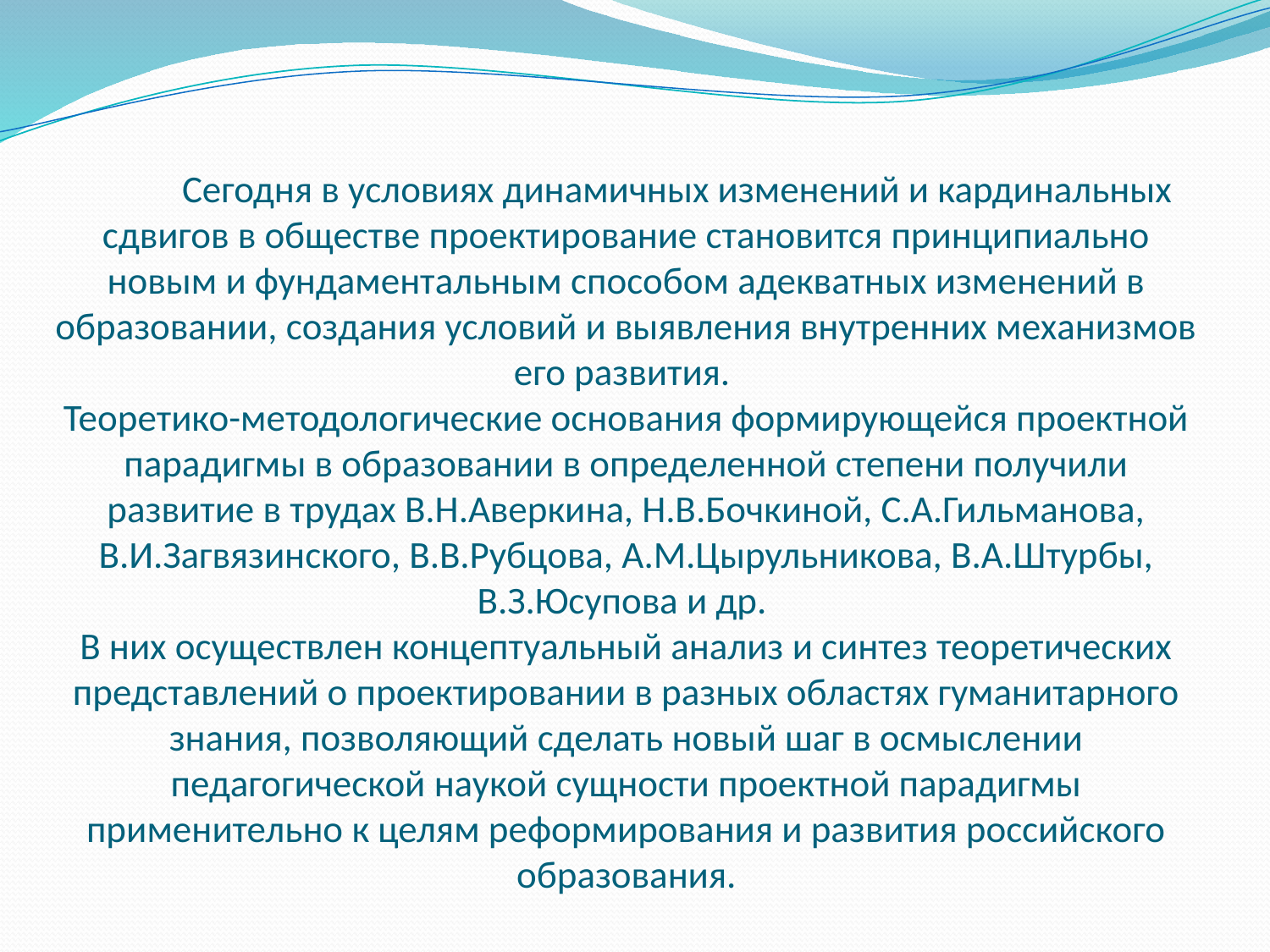

# Сегодня в условиях динамичных изменений и кардинальных сдвигов в обществе проектирование становится принципиально новым и фундаментальным способом адекватных изменений в образовании, создания условий и выявления внутренних механизмов его развития. Теоретико-методологические основания формирующейся проектной парадигмы в образовании в определенной степени получили развитие в трудах В.Н.Аверкина, Н.В.Бочкиной, С.А.Гильманова, В.И.Загвязинского, В.В.Рубцова, А.М.Цырульникова, В.А.Штурбы, В.З.Юсупова и др. В них осуществлен концептуальный анализ и синтез теоретических представлений о проектировании в разных областях гуманитарного знания, позволяющий сделать новый шаг в осмыслении педагогической наукой сущности проектной парадигмы применительно к целям реформирования и развития российского образования.